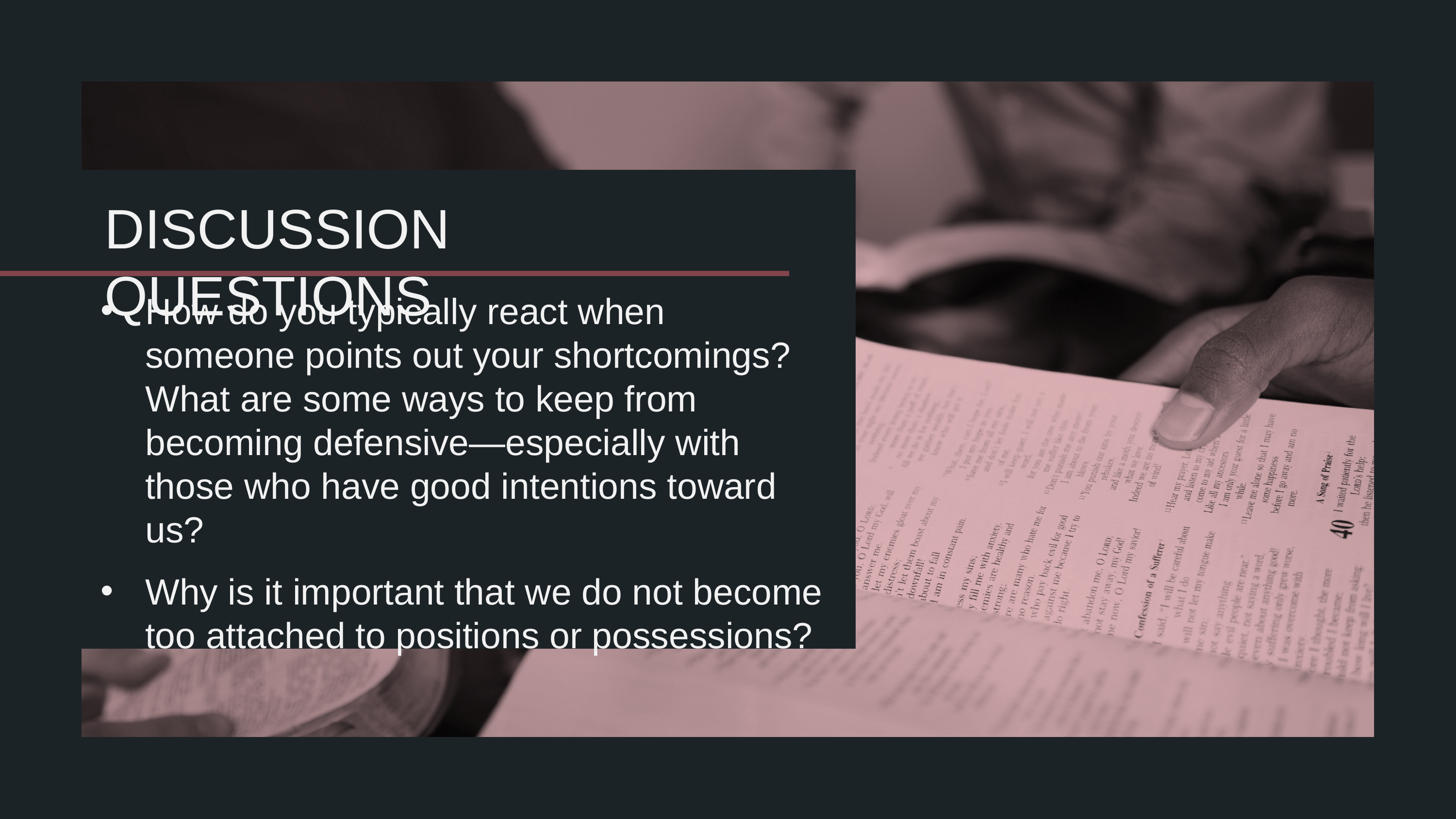

How do you typically react when someone points out your shortcomings? What are some ways to keep from becoming defensive—especially with those who have good intentions toward us?
Why is it important that we do not become too attached to positions or possessions?